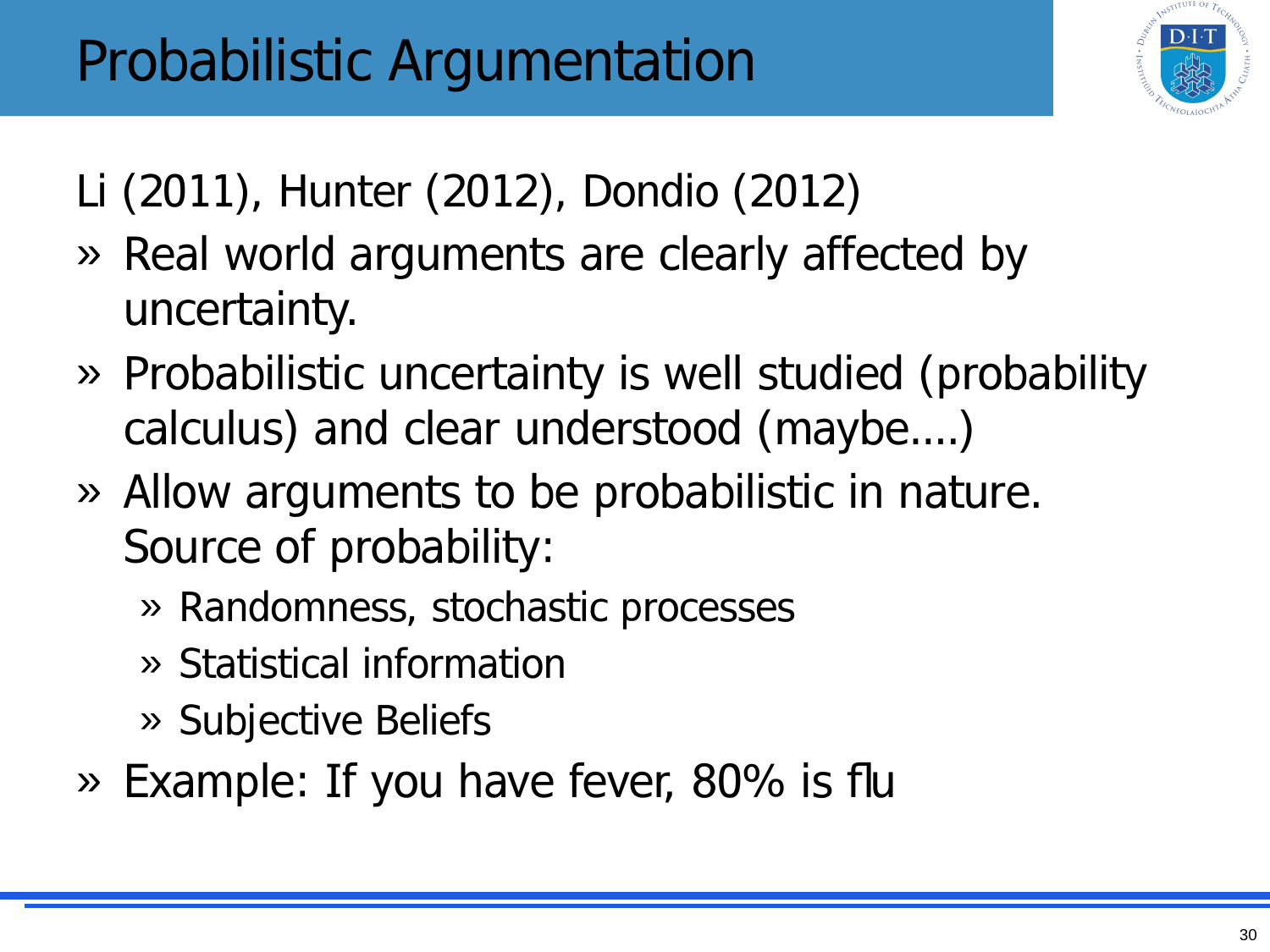

# Probabilistic Argumentation
Li (2011), Hunter (2012), Dondio (2012)
Real world arguments are clearly affected by uncertainty.
Probabilistic uncertainty is well studied (probability calculus) and clear understood (maybe….)
Allow arguments to be probabilistic in nature. Source of probability:
Randomness, stochastic processes
Statistical information
Subjective Beliefs
Example: If you have fever, 80% is flu
30